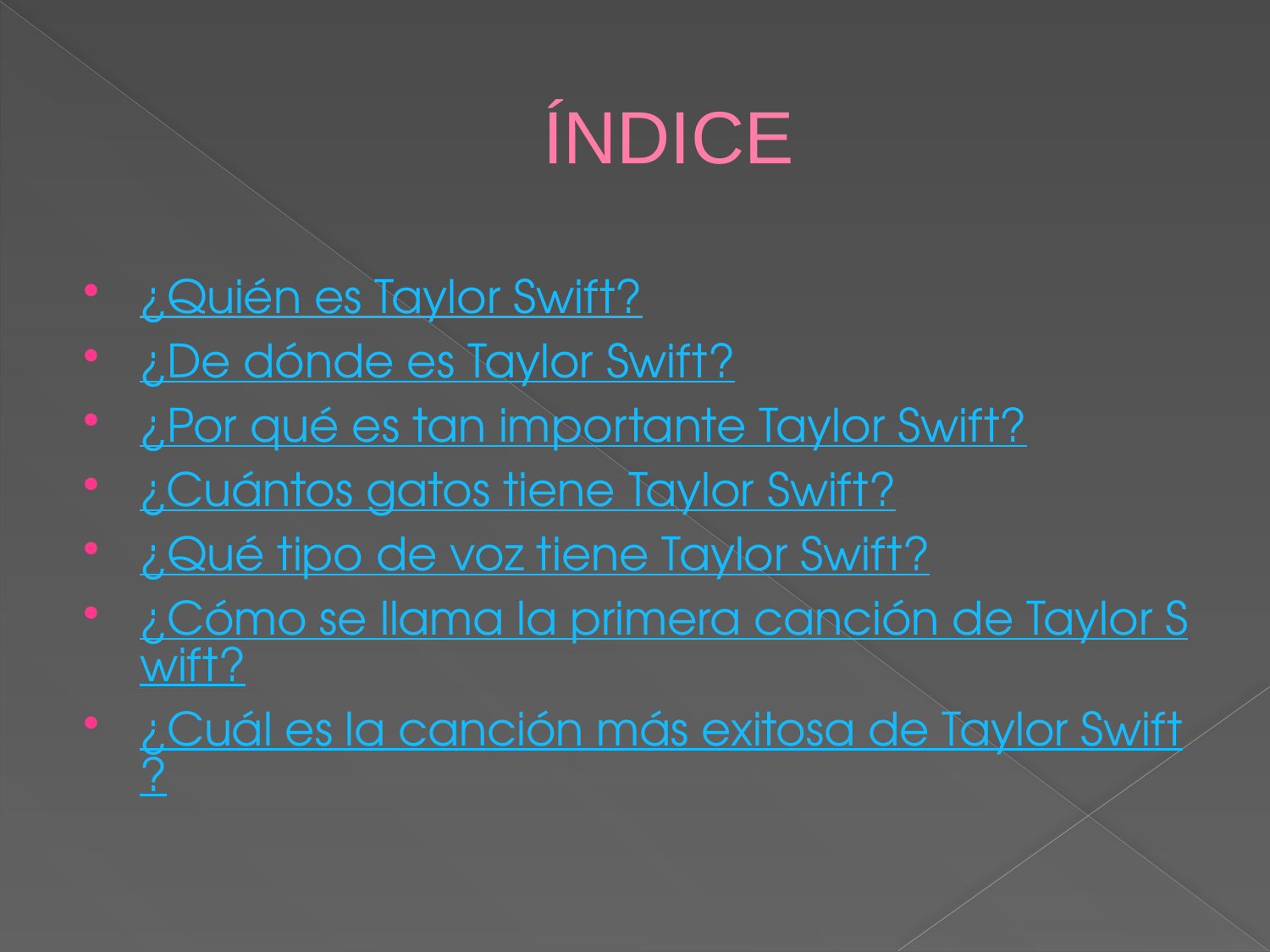

# ÍNDICE
¿Quién es Taylor Swift?
¿De dónde es Taylor Swift?
¿Por qué es tan importante Taylor Swift?
¿Cuántos gatos tiene Taylor Swift?
¿Qué tipo de voz tiene Taylor Swift?
¿Cómo se llama la primera canción de Taylor Swift?
¿Cuál es la canción más exitosa de Taylor Swift?